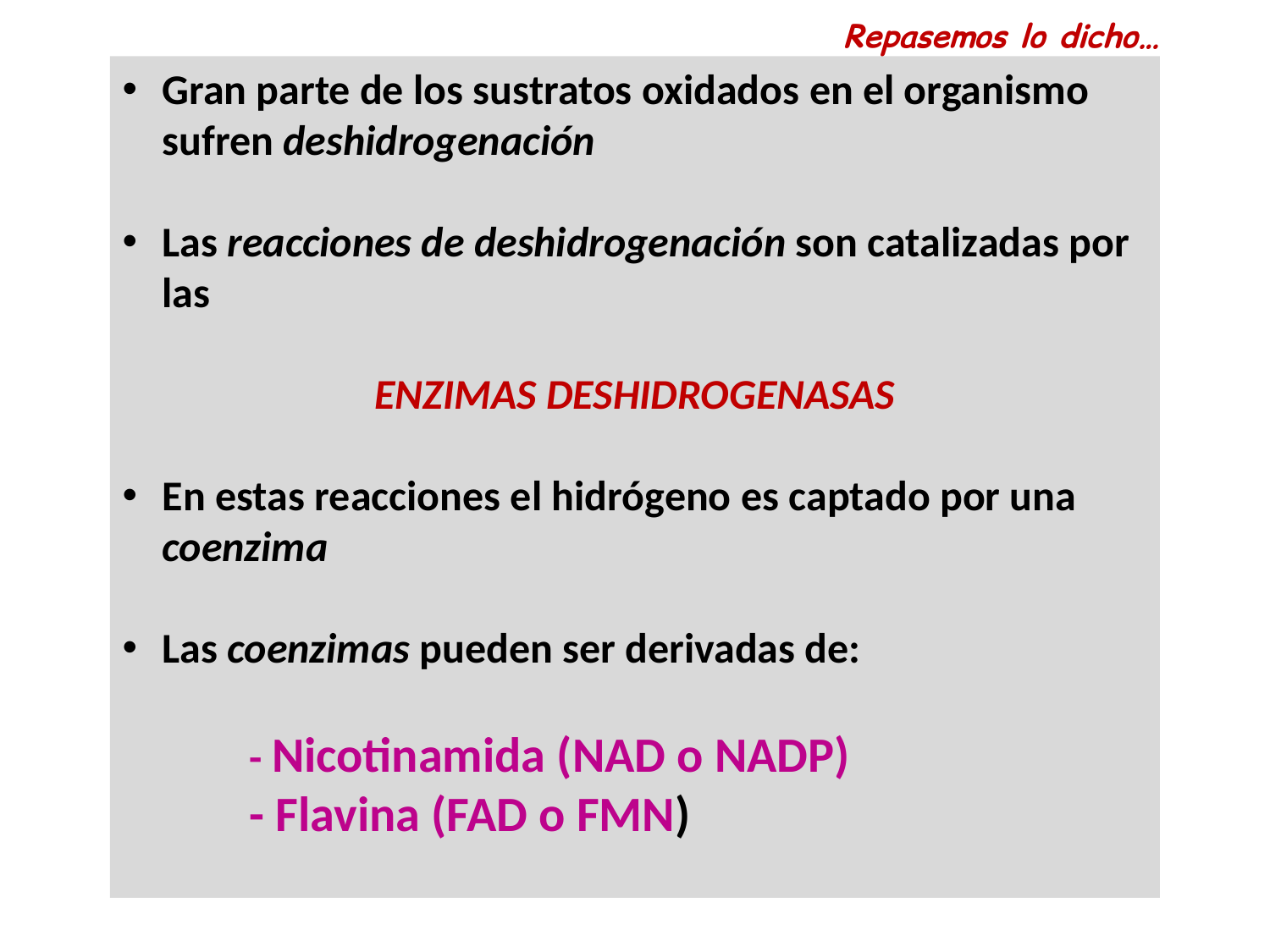

Repasemos lo dicho…
Gran parte de los sustratos oxidados en el organismo sufren deshidrogenación

Las reacciones de deshidrogenación son catalizadas por las

ENZIMAS DESHIDROGENASAS

En estas reacciones el hidrógeno es captado por una coenzima

Las coenzimas pueden ser derivadas de:

	- Nicotinamida (NAD o NADP)
	- Flavina (FAD o FMN)